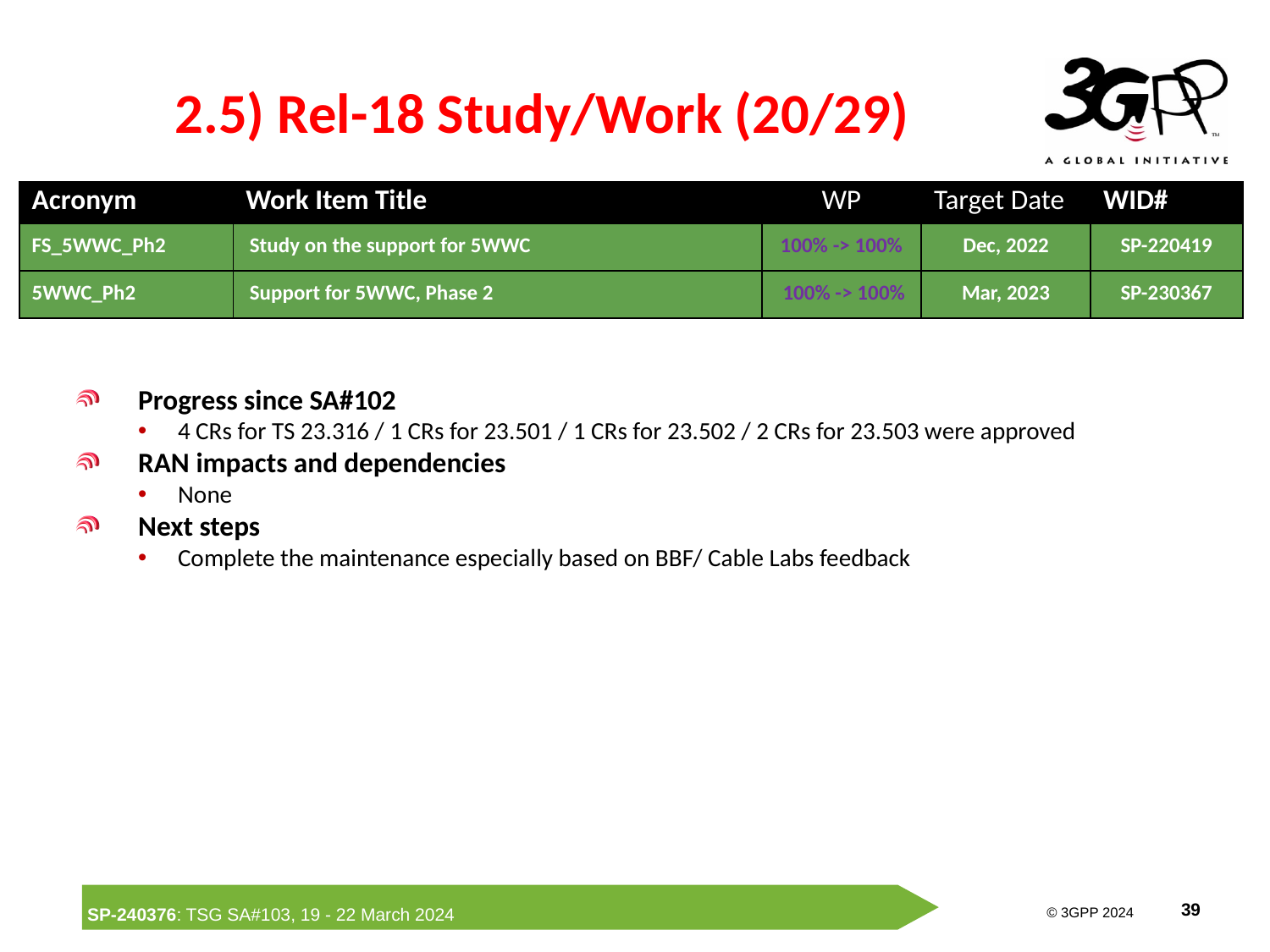

# 2.5) Rel-18 Study/Work (20/29)
| Acronym | Work Item Title | WP | Target Date | WID# |
| --- | --- | --- | --- | --- |
| FS\_5WWC\_Ph2 | Study on the support for 5WWC | 100% -> 100% | Dec, 2022 | SP-220419 |
| 5WWC\_Ph2 | Support for 5WWC, Phase 2 | 100% -> 100% | Mar, 2023 | SP-230367 |
Progress since SA#102
4 CRs for TS 23.316 / 1 CRs for 23.501 / 1 CRs for 23.502 / 2 CRs for 23.503 were approved
RAN impacts and dependencies
None
Next steps
Complete the maintenance especially based on BBF/ Cable Labs feedback